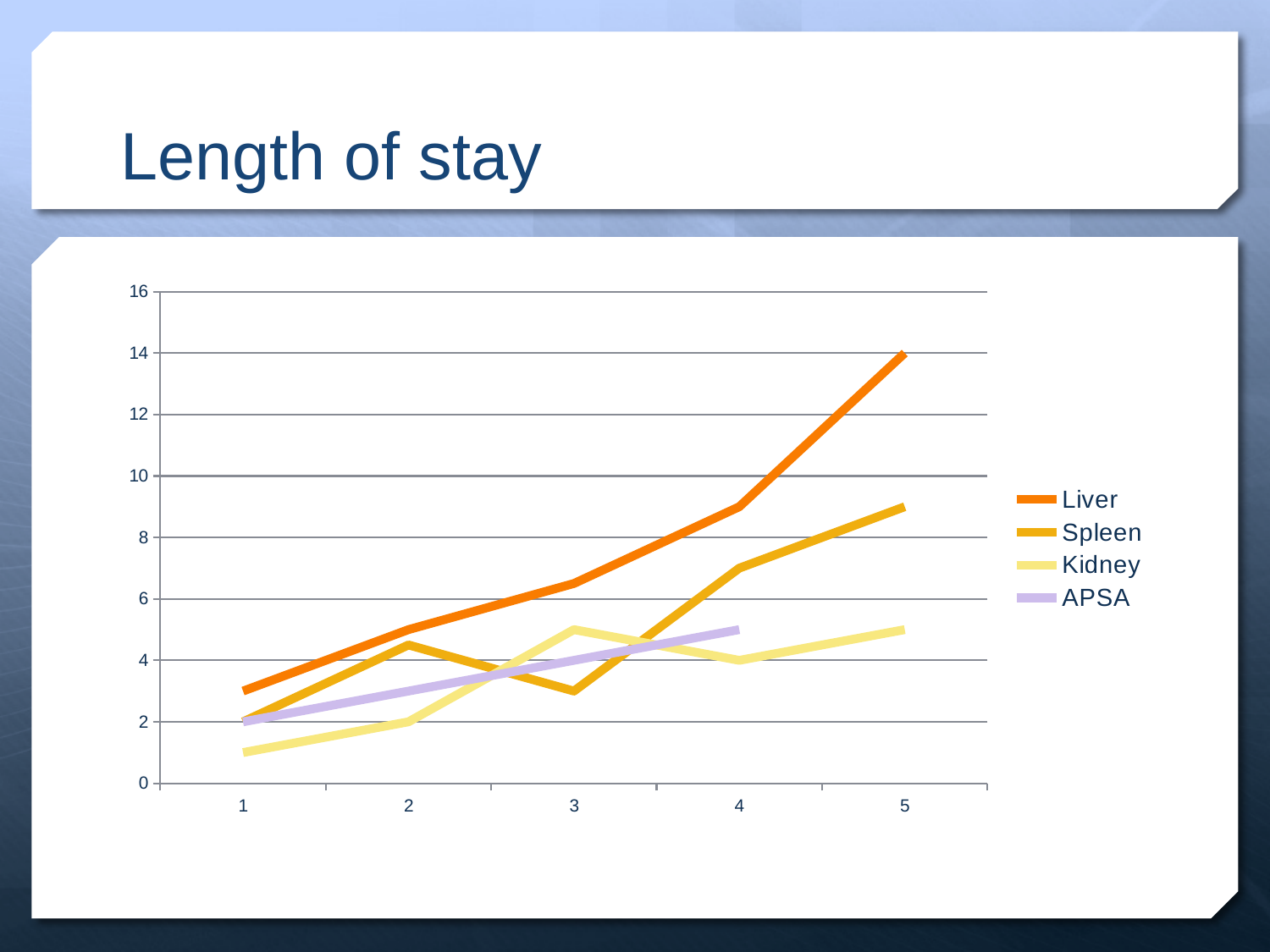

# Length of stay

### Chart

| Category | Liver | Spleen | Kidney | APSA |
|---|---|---|---|---|
| 1 | 3.0 | 2.0 | 1.0 | 2.0 |
| 2 | 5.0 | 4.5 | 2.0 | 3.0 |
| 3 | 6.5 | 3.0 | 5.0 | 4.0 |
| 4 | 9.0 | 7.0 | 4.0 | 5.0 |
| 5 | 14.0 | 9.0 | 5.0 | None |